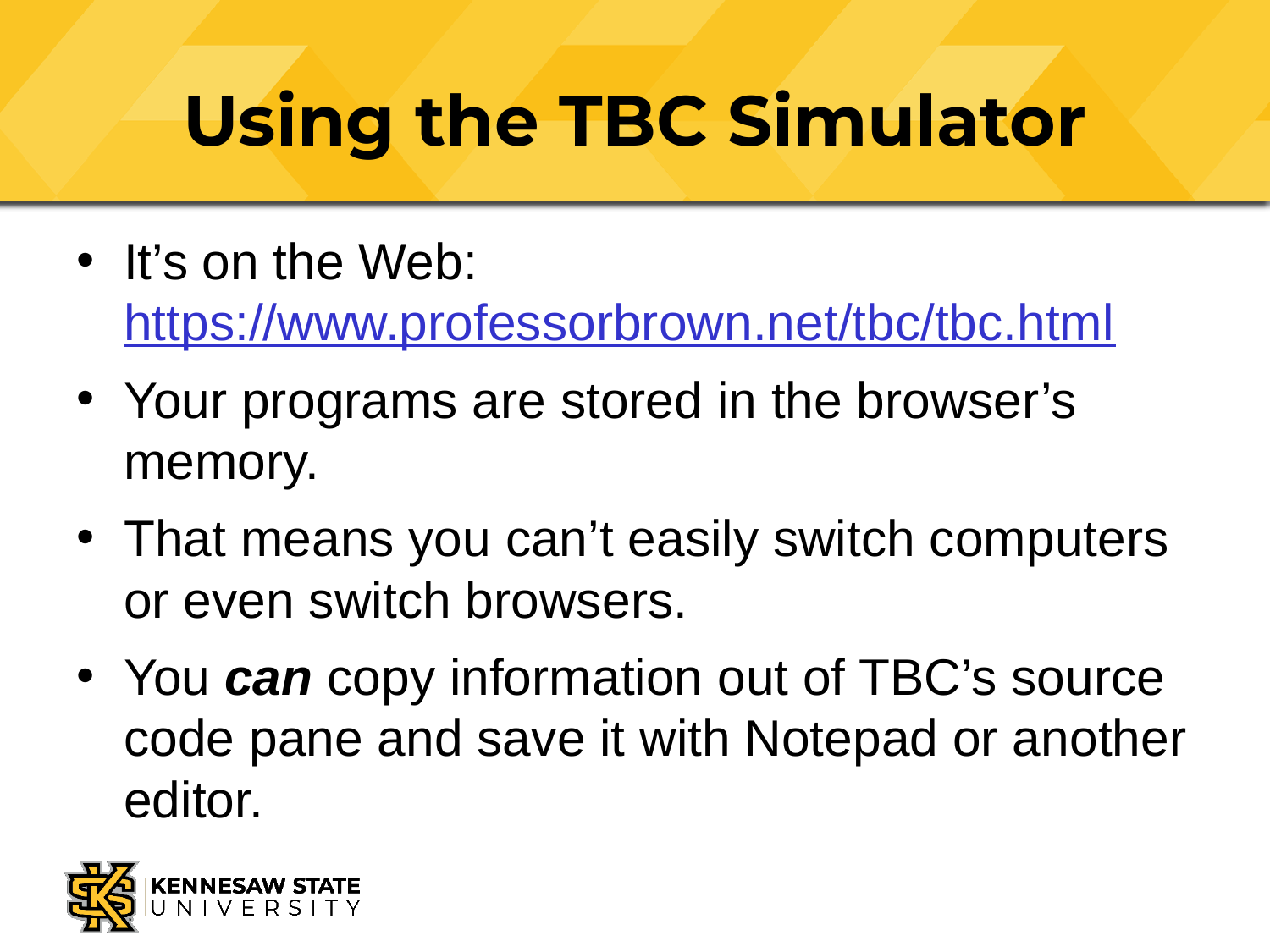

# Using the TBC Simulator
It’s on the Web:
https://www.professorbrown.net/tbc/tbc.html
Your programs are stored in the browser’s memory.
That means you can’t easily switch computers or even switch browsers.
You can copy information out of TBC’s source code pane and save it with Notepad or another editor.